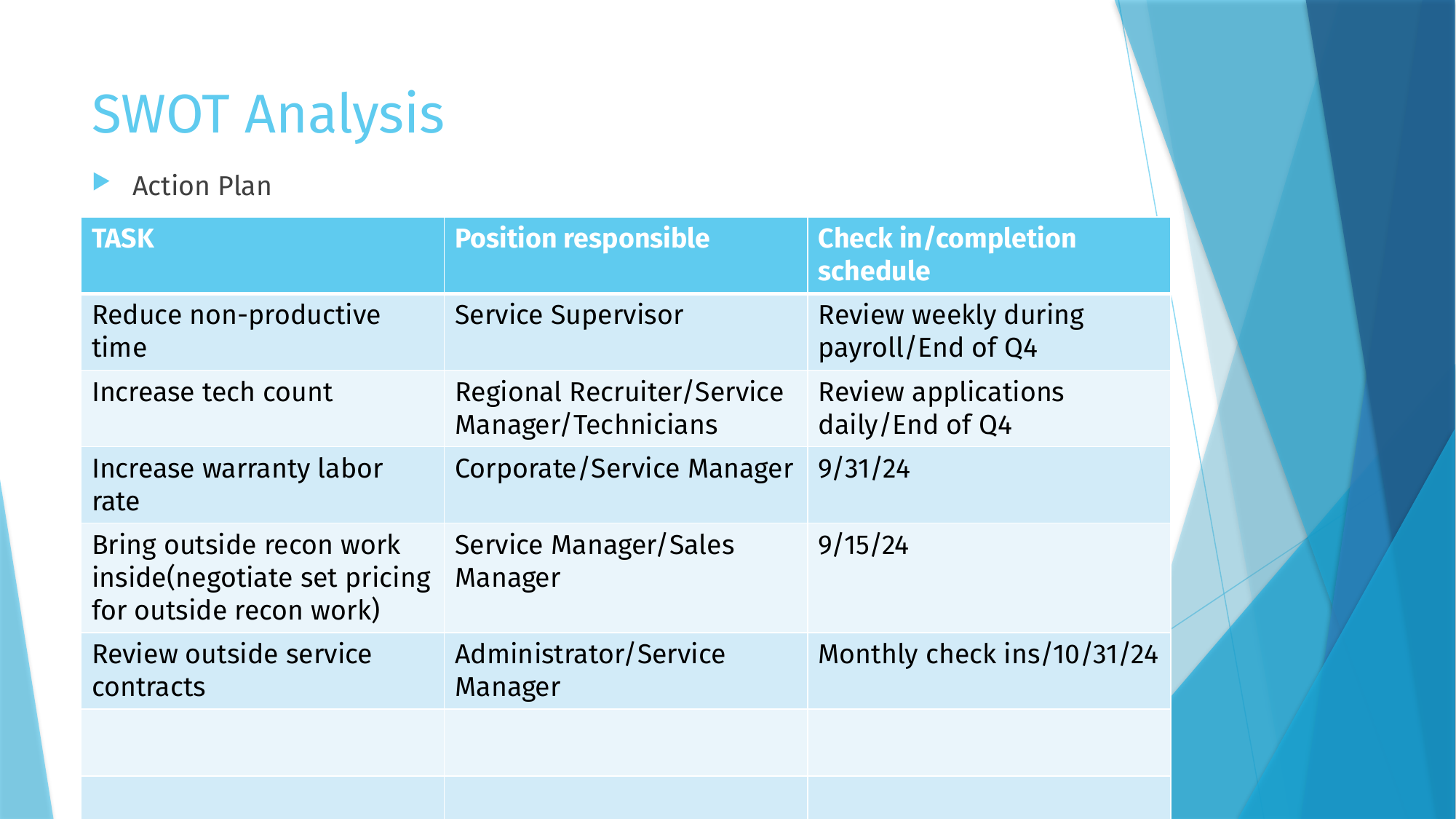

# SWOT Analysis
Action Plan

| TASK | Position responsible | Check in/completion schedule |
| --- | --- | --- |
| Reduce non-productive time | Service Supervisor | Review weekly during payroll/End of Q4 |
| Increase tech count | Regional Recruiter/Service Manager/Technicians | Review applications daily/End of Q4 |
| Increase warranty labor rate | Corporate/Service Manager | 9/31/24 |
| Bring outside recon work inside(negotiate set pricing for outside recon work) | Service Manager/Sales Manager | 9/15/24 |
| Review outside service contracts | Administrator/Service Manager | Monthly check ins/10/31/24 |
|  |  |  |
|  |  |  |